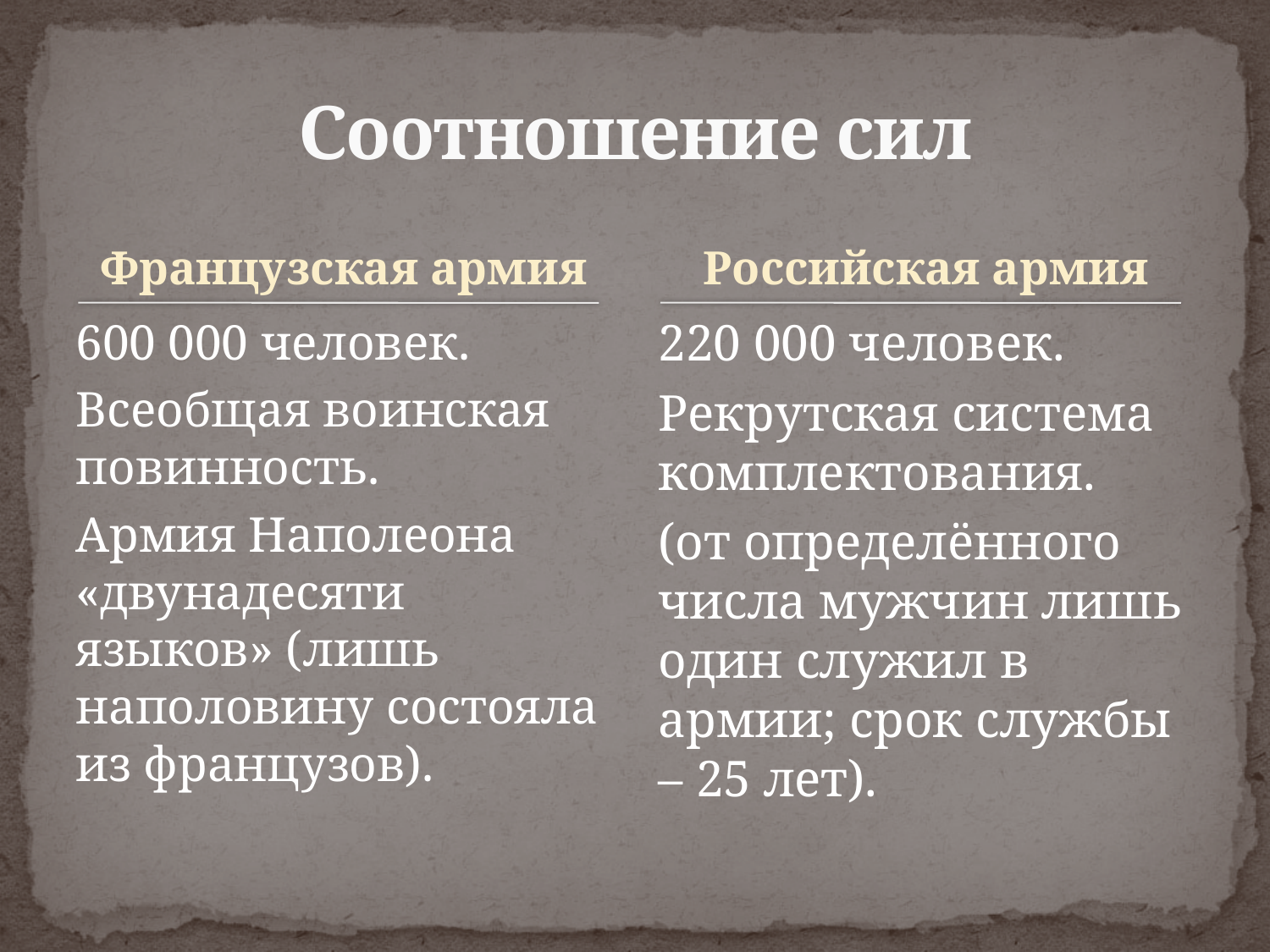

# Соотношение сил
Французская армия
Российская армия
600 000 человек.
Всеобщая воинская повинность.
Армия Наполеона «двунадесяти языков» (лишь наполовину состояла из французов).

220 000 человек.
Рекрутская система комплектования.
(от определённого числа мужчин лишь один служил в армии; срок службы – 25 лет).